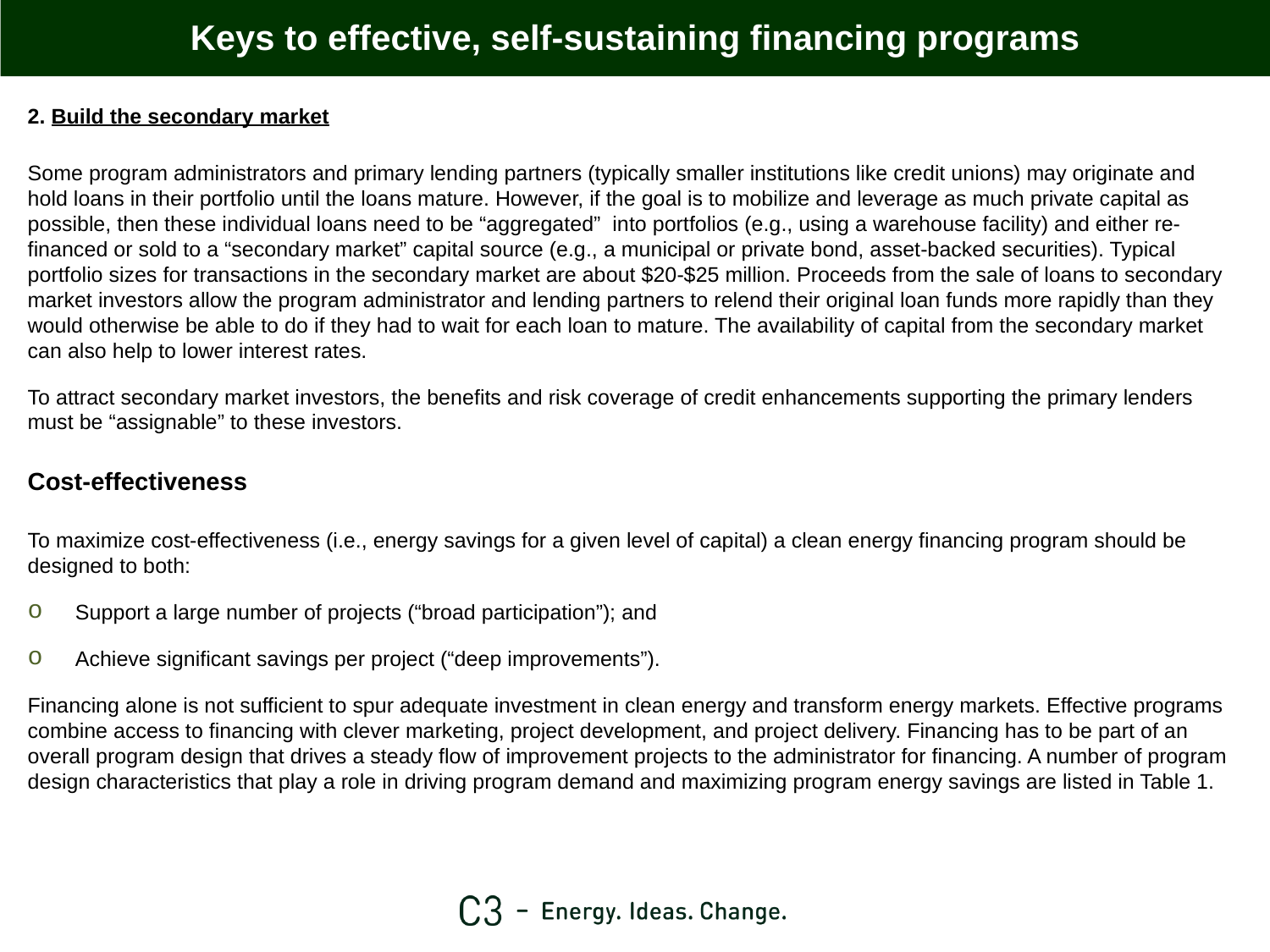

Keys to effective, self-sustaining financing programs
2. Build the secondary market
Some program administrators and primary lending partners (typically smaller institutions like credit unions) may originate and hold loans in their portfolio until the loans mature. However, if the goal is to mobilize and leverage as much private capital as possible, then these individual loans need to be “aggregated”  into portfolios (e.g., using a warehouse facility) and either re-financed or sold to a “secondary market” capital source (e.g., a municipal or private bond, asset-backed securities). Typical portfolio sizes for transactions in the secondary market are about $20-$25 million. Proceeds from the sale of loans to secondary market investors allow the program administrator and lending partners to relend their original loan funds more rapidly than they would otherwise be able to do if they had to wait for each loan to mature. The availability of capital from the secondary market can also help to lower interest rates.
To attract secondary market investors, the benefits and risk coverage of credit enhancements supporting the primary lenders must be “assignable” to these investors.
Cost-effectiveness
To maximize cost-effectiveness (i.e., energy savings for a given level of capital) a clean energy financing program should be designed to both:
Support a large number of projects (“broad participation”); and
Achieve significant savings per project (“deep improvements”).
Financing alone is not sufficient to spur adequate investment in clean energy and transform energy markets. Effective programs combine access to financing with clever marketing, project development, and project delivery. Financing has to be part of an overall program design that drives a steady flow of improvement projects to the administrator for financing. A number of program design characteristics that play a role in driving program demand and maximizing program energy savings are listed in Table 1.